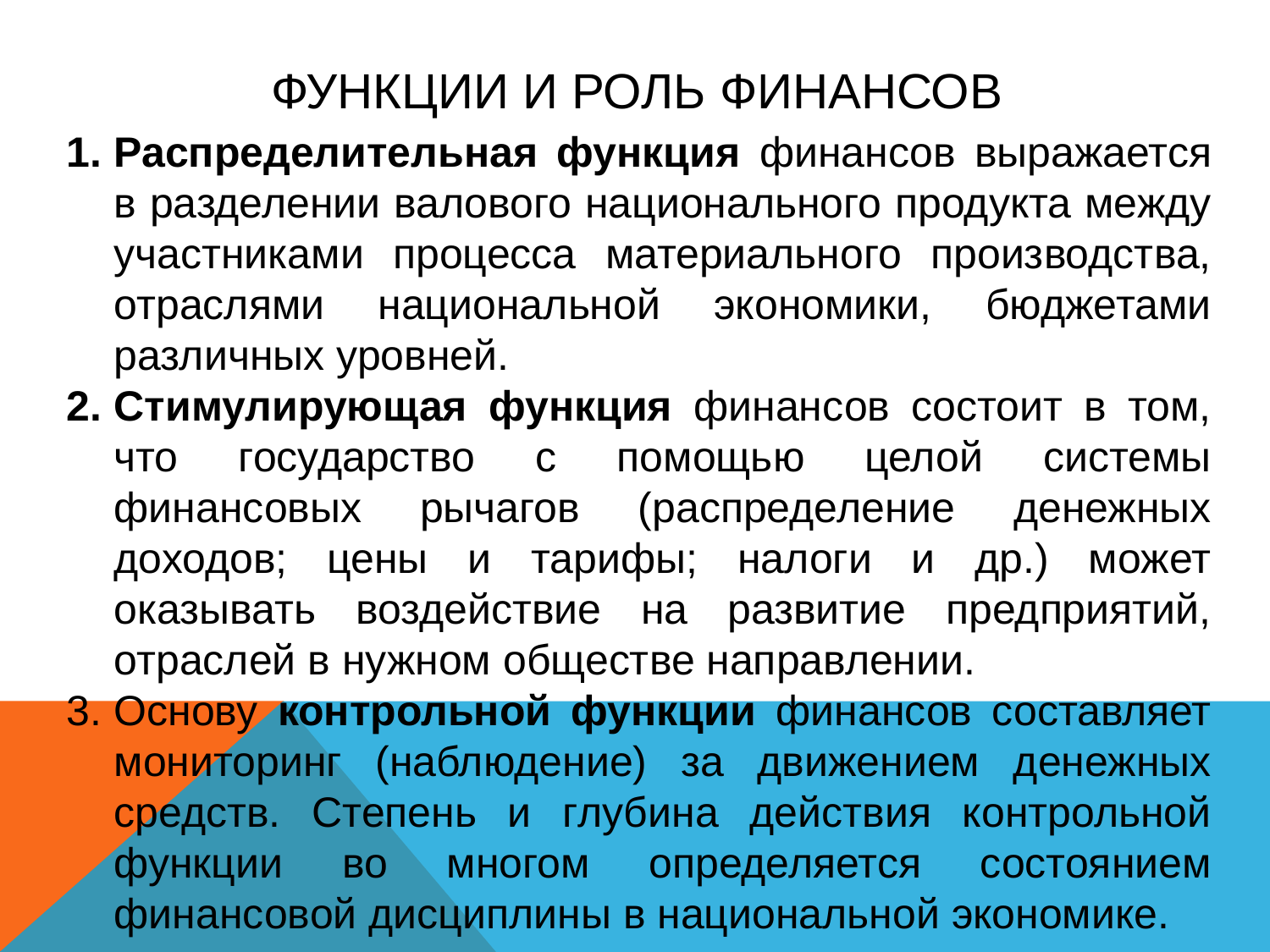

# Функции и роль финансов
Распределительная функция финансов выражается в разделении валового национального продукта между участниками процесса материального производства, отраслями национальной экономики, бюджетами различных уровней.
Стимулирующая функция финансов состоит в том, что государство с помощью целой системы финансовых рычагов (распределение денежных доходов; цены и тарифы; налоги и др.) может оказывать воздействие на развитие предприятий, отраслей в нужном обществе направлении.
Основу контрольной функции финансов составляет мониторинг (наблюдение) за движением денежных средств. Степень и глубина действия контрольной функции во многом определяется состоянием финансовой дисциплины в национальной экономике.